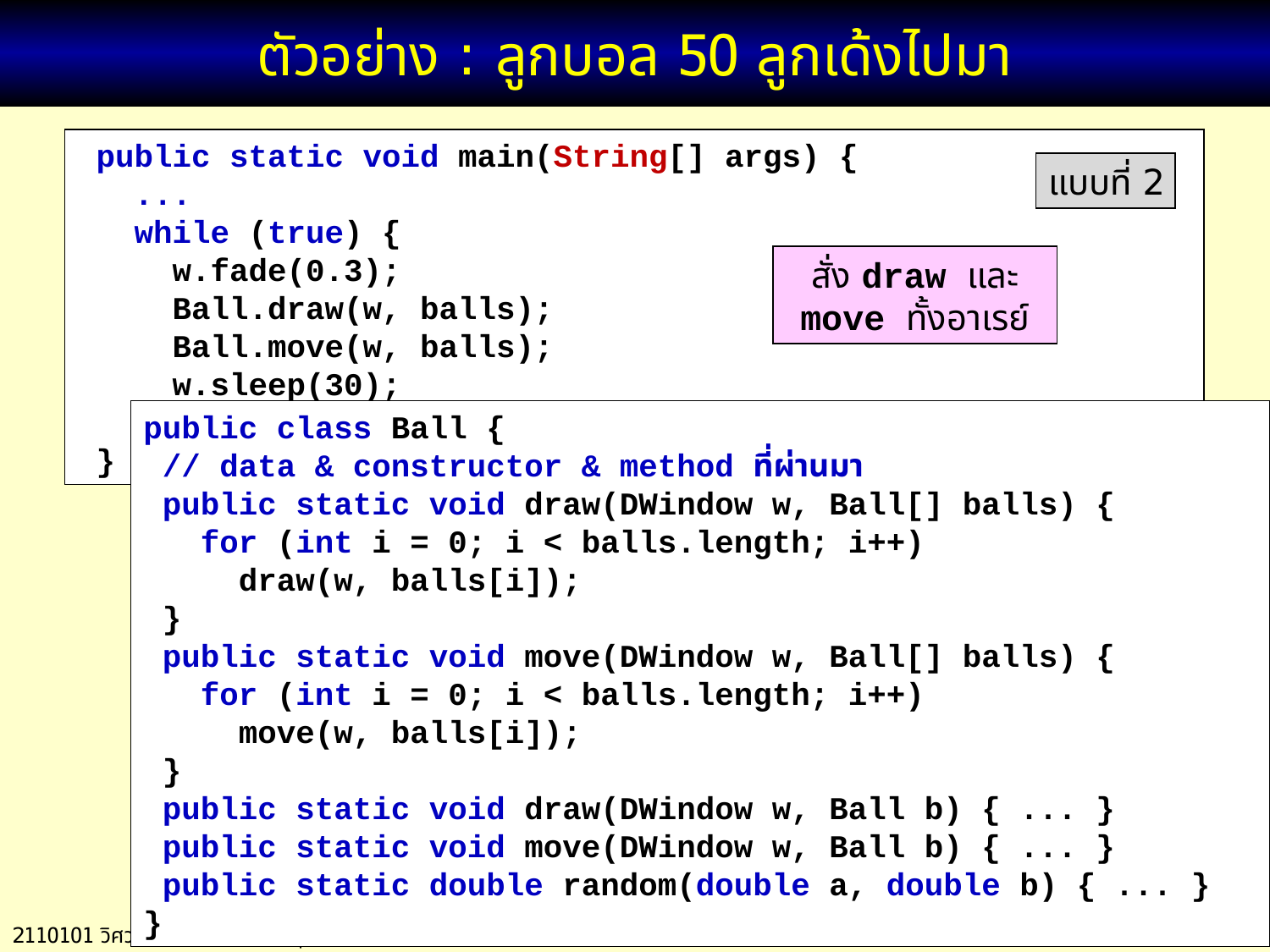

# ตัวอย่าง : ลูกบอล 50 ลูกเด้งไปมา
 public static void main(String[] args) {
   ...
   while (true) {
     w.fade(0.3);
     Ball.draw(w, balls);
     Ball.move(w, balls);
     w.sleep(30);
   }
 }
แบบที่ 2
สั่ง draw และ move ทั้งอาเรย์
public class Ball {
 // data & constructor & method ที่ผ่านมา
 public static void draw(DWindow w, Ball[] balls) {
   for (int i = 0; i < balls.length; i++)
     draw(w, balls[i]);
 }
 public static void move(DWindow w, Ball[] balls) {
   for (int i = 0; i < balls.length; i++)
     move(w, balls[i]);
 }
 public static void draw(DWindow w, Ball b) { ... }
 public static void move(DWindow w, Ball b) { ... }
 public static double random(double a, double b) { ... }
}